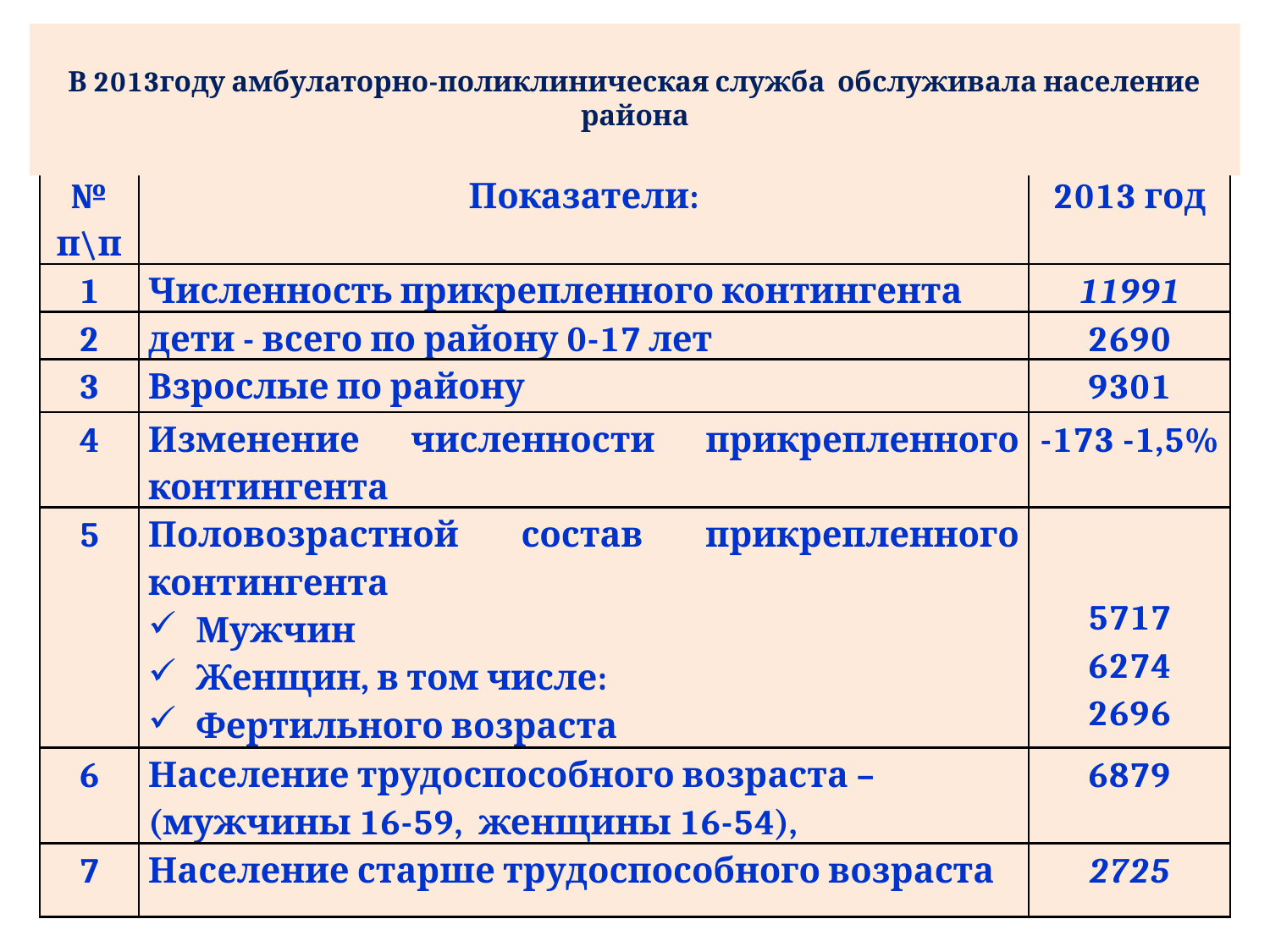

В 2013году амбулаторно-поликлиническая служба  обслуживала население района

| № п\п | Показатели: | 2013 год |
| --- | --- | --- |
| 1 | Численность прикрепленного контингента | 11991 |
| 2 | дети - всего по району 0-17 лет | 2690 |
| 3 | Взрослые по району | 9301 |
| 4 | Изменение численности прикрепленного контингента | -173 -1,5% |
| 5 | Половозрастной состав прикрепленного контингента Мужчин Женщин, в том числе: Фертильного возраста | 5717 6274 2696 |
| 6 | Население трудоспособного возраста – (мужчины 16-59, женщины 16-54), | 6879 |
| 7 | Население старше трудоспособного возраста | 2725 |